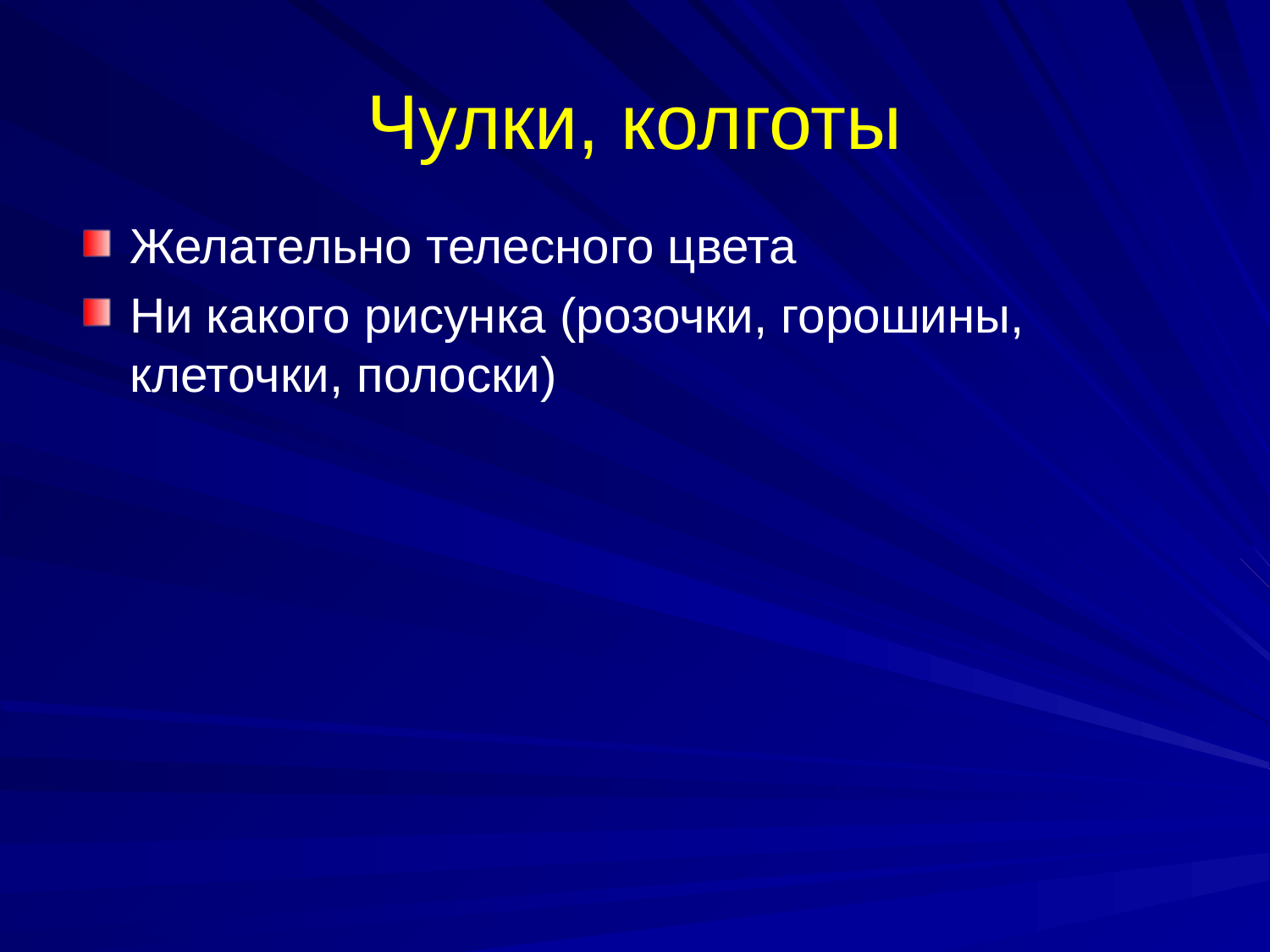

# Чулки, колготы
Желательно телесного цвета
Ни какого рисунка (розочки, горошины, клеточки, полоски)